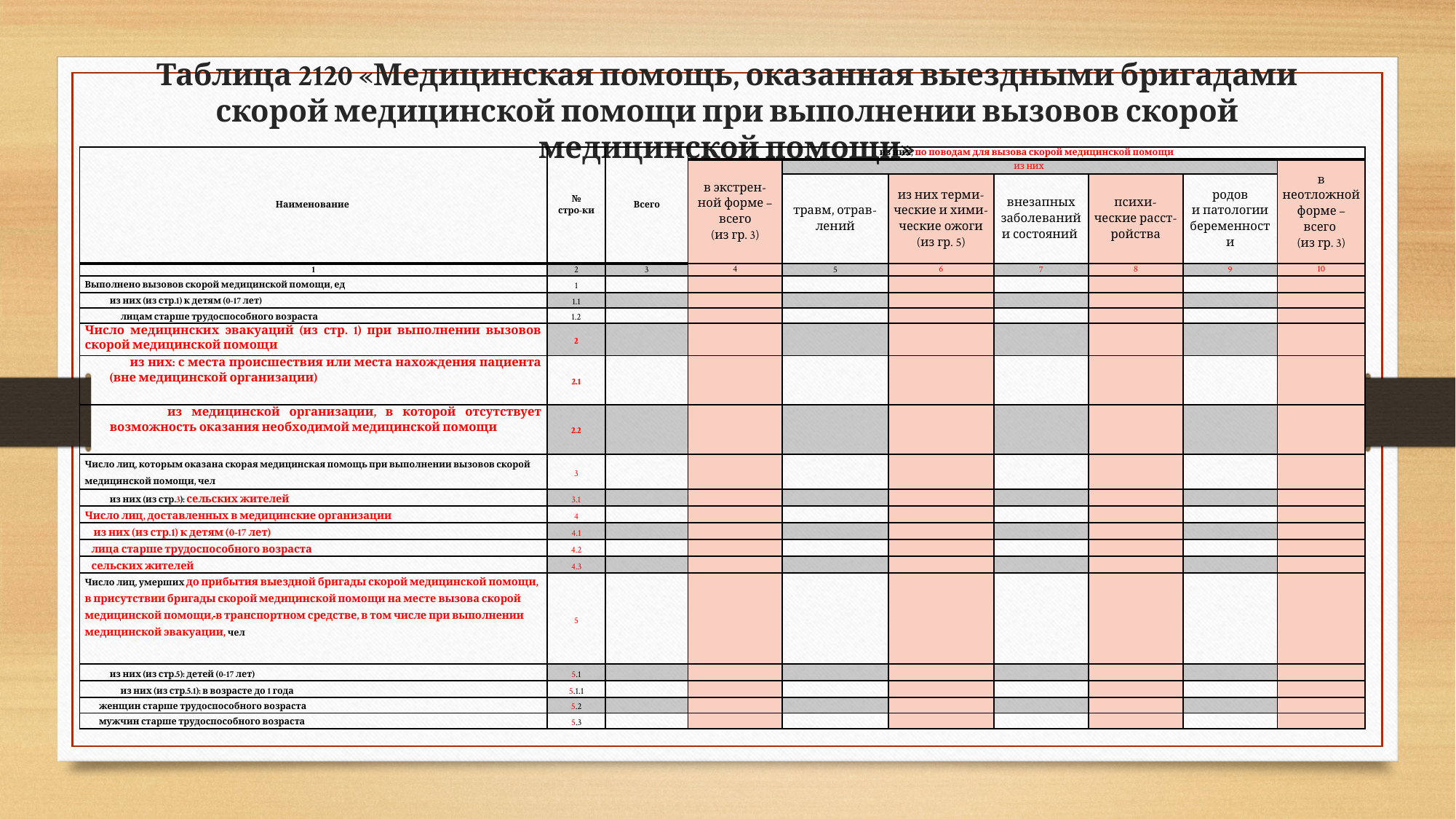

Таблица 2120 «Медицинская помощь, оказанная выездными бригадами скорой медицинской помощи при выполнении вызовов скорой медицинской помощи»
| Наименование | № стро-ки | Всего | из них, по поводам для вызова скорой медицинской помощи |  |  |  |  |  |  |
| --- | --- | --- | --- | --- | --- | --- | --- | --- | --- |
|  |  |  | в экстрен-ной форме – всего (из гр. 3) | из них |  |  |  |  | в неотложной форме – всего (из гр. 3) |
|  |  |  |  | травм, отрав-лений | из них терми-ческие и хими-ческие ожоги (из гр. 5) | внезапных заболеваний и состояний | психи-ческие расст-ройства | родов и патологии беременности |  |
| 1 | 2 | 3 | 4 | 5 | 6 | 7 | 8 | 9 | 10 |
| Выполнено вызовов скорой медицинской помощи, ед | 1 |  |  |  |  |  |  |  |  |
| из них (из стр.1) к детям (0-17 лет) | 1.1 |  |  |  |  |  |  |  |  |
| лицам старше трудоспособного возраста | 1.2 |  |  |  |  |  |  |  |  |
| Число медицинских эвакуаций (из стр. 1) при выполнении вызовов скорой медицинской помощи | 2 |  |  |  |  |  |  |  |  |
| из них: с места происшествия или места нахождения пациента (вне медицинской организации) | 2.1 |  |  |  |  |  |  |  |  |
| из медицинской организации, в которой отсутствует возможность оказания необходимой медицинской помощи | 2.2 |  |  |  |  |  |  |  |  |
| Число лиц, которым оказана скорая медицинская помощь при выполнении вызовов скорой медицинской помощи, чел | 3 |  |  |  |  |  |  |  |  |
| из них (из стр.3): сельских жителей | 3.1 |  |  |  |  |  |  |  |  |
| Число лиц, доставленных в медицинские организации | 4 |  |  |  |  |  |  |  |  |
| из них (из стр.1) к детям (0-17 лет) | 4.1 |  |  |  |  |  |  |  |  |
| лица старше трудоспособного возраста | 4.2 |  |  |  |  |  |  |  |  |
| сельских жителей | 4.3 |  |  |  |  |  |  |  |  |
| Число лиц, умерших до прибытия выездной бригады скорой медицинской помощи, в присутствии бригады скорой медицинской помощи на месте вызова скорой медицинской помощи, в транспортном средстве, в том числе при выполнении медицинской эвакуации, чел | 5 |  |  |  |  |  |  |  |  |
| из них (из стр.5): детей (0-17 лет) | 5.1 |  |  |  |  |  |  |  |  |
| из них (из стр.5.1): в возрасте до 1 года | 5.1.1 |  |  |  |  |  |  |  |  |
| женщин старше трудоспособного возраста | 5.2 |  |  |  |  |  |  |  |  |
| мужчин старше трудоспособного возраста | 5.3 |  |  |  |  |  |  |  |  |